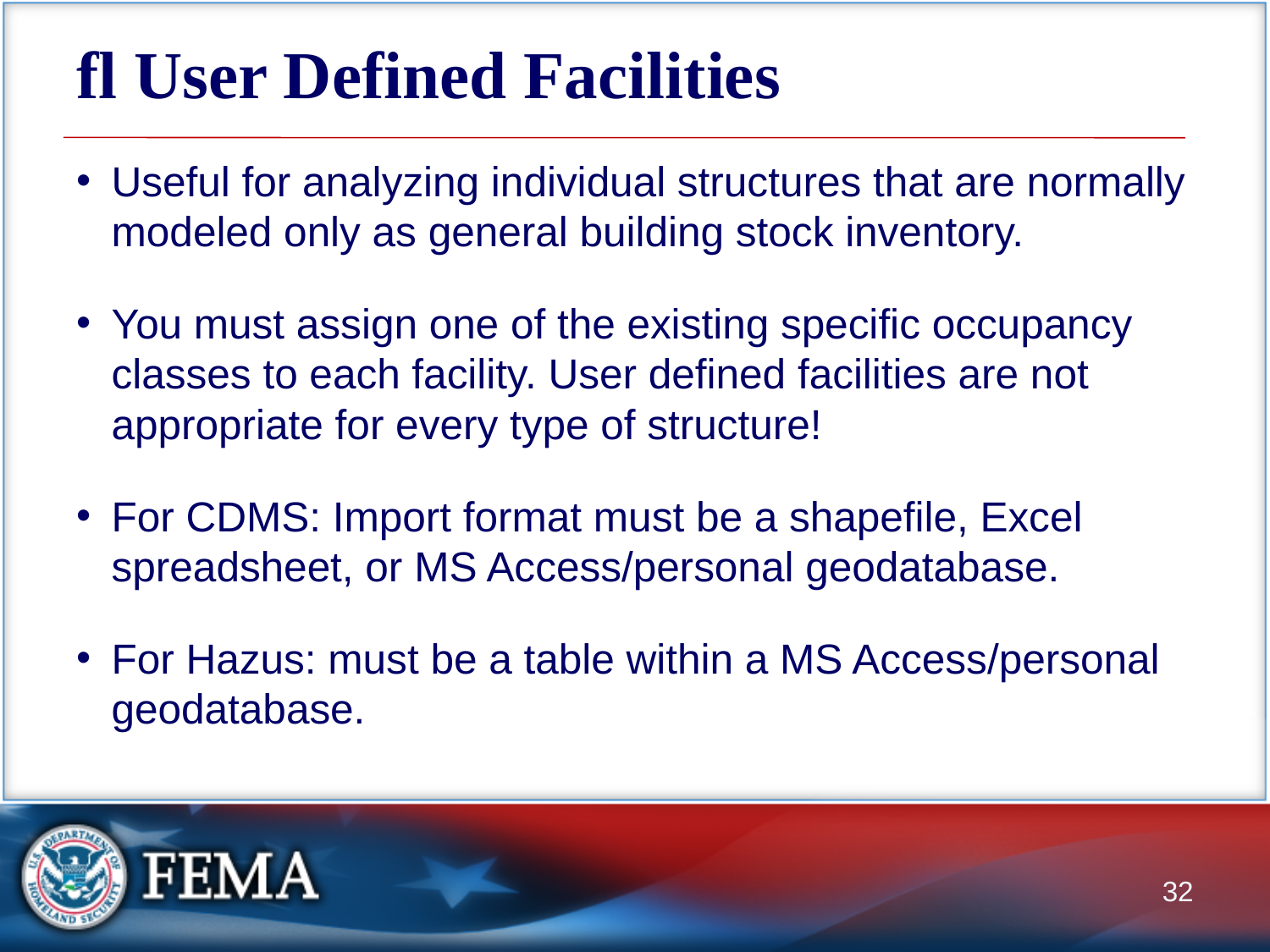

# fl User Defined Facilities
Useful for analyzing individual structures that are normally modeled only as general building stock inventory.
You must assign one of the existing specific occupancy classes to each facility. User defined facilities are not appropriate for every type of structure!
For CDMS: Import format must be a shapefile, Excel spreadsheet, or MS Access/personal geodatabase.
For Hazus: must be a table within a MS Access/personal geodatabase.
32